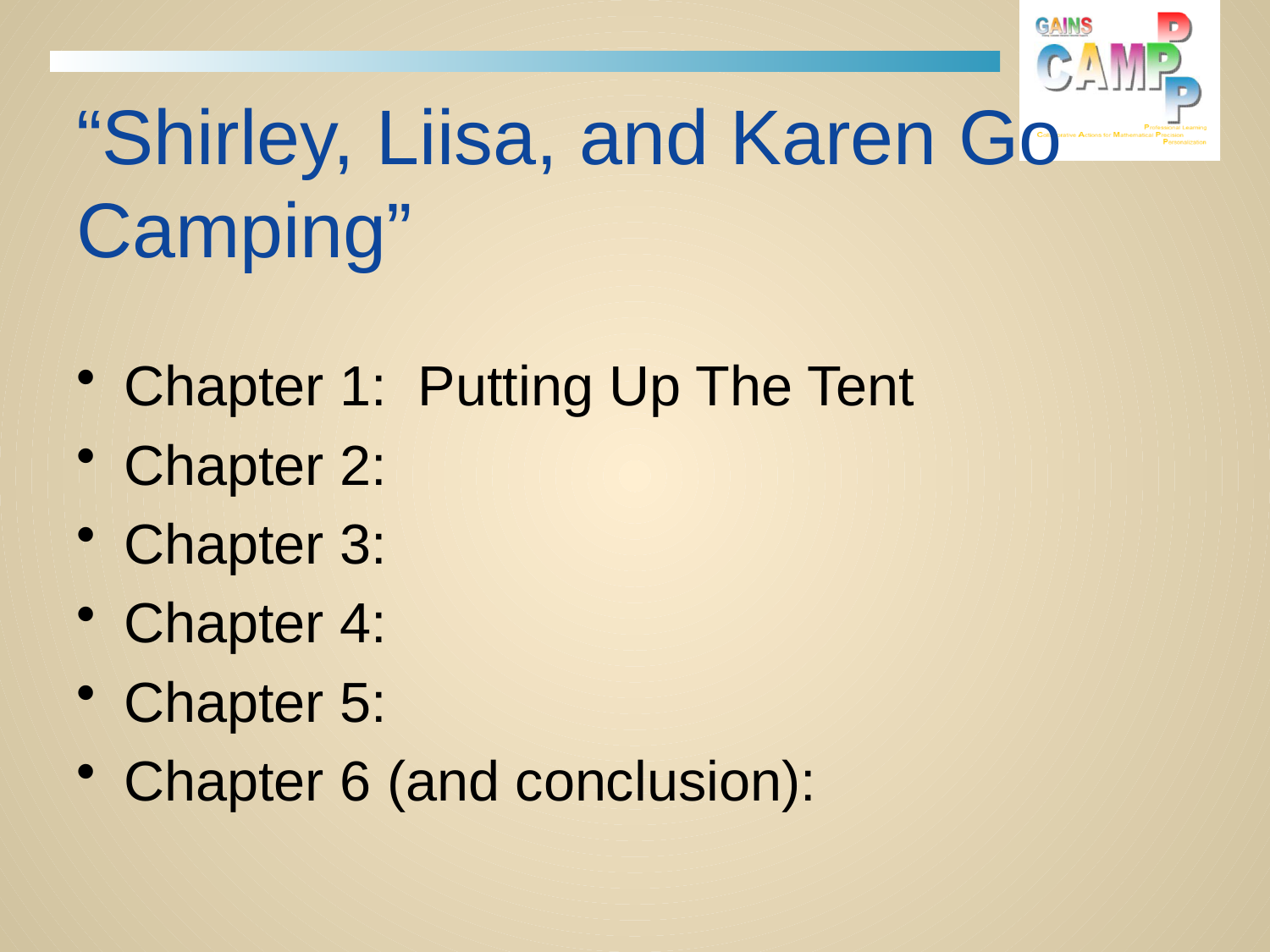

# “Shirley, Liisa, and Karen Go Camping”

Chapter 1:  Putting Up The Tent
Chapter 2:
Chapter 3:
Chapter 4:
Chapter 5:
Chapter 6 (and conclusion):